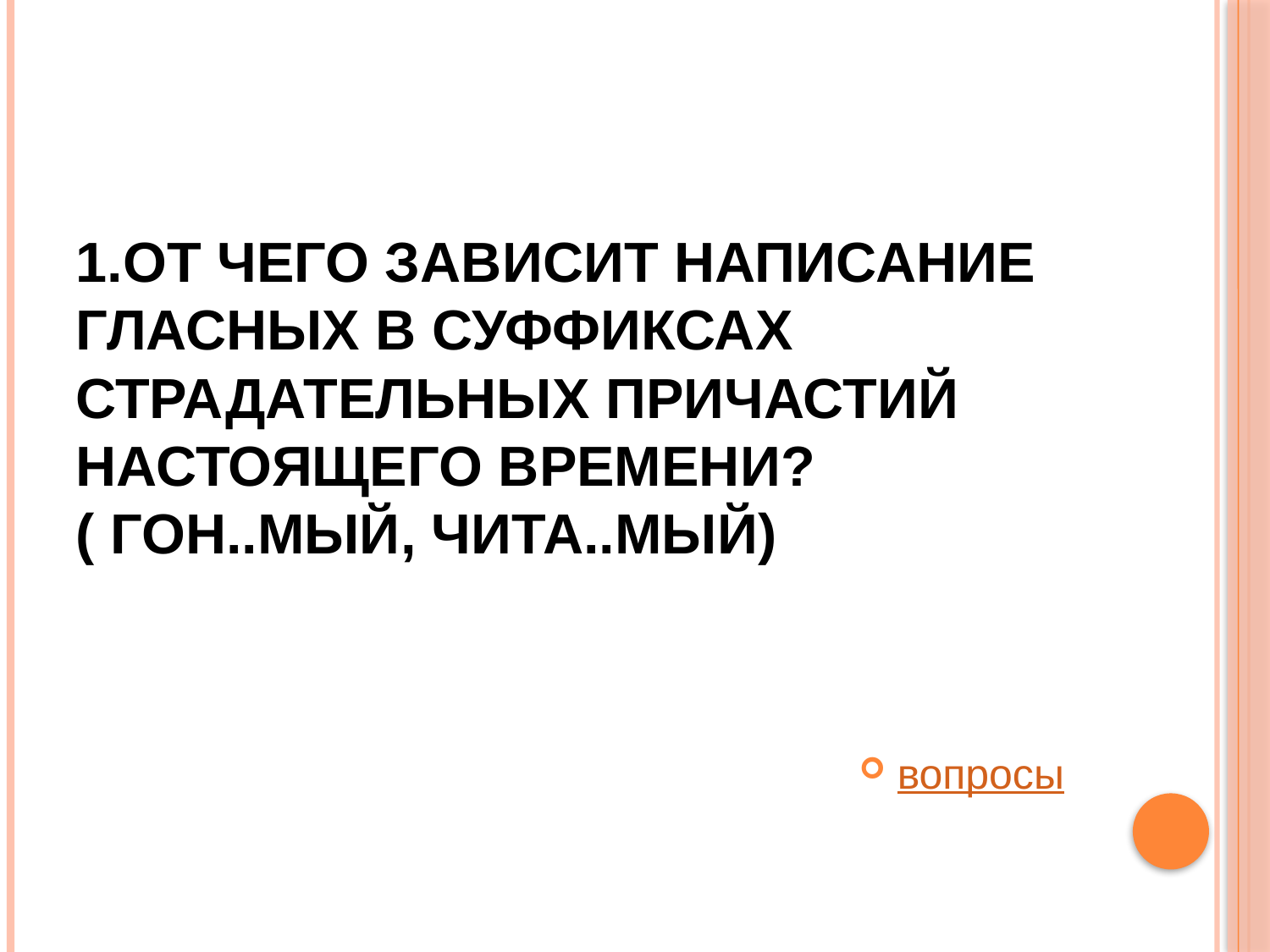

# 1.От чего зависит написание гласных в суффиксах страдательных причастий настоящего времени?( гон..мый, чита..мый)
вопросы